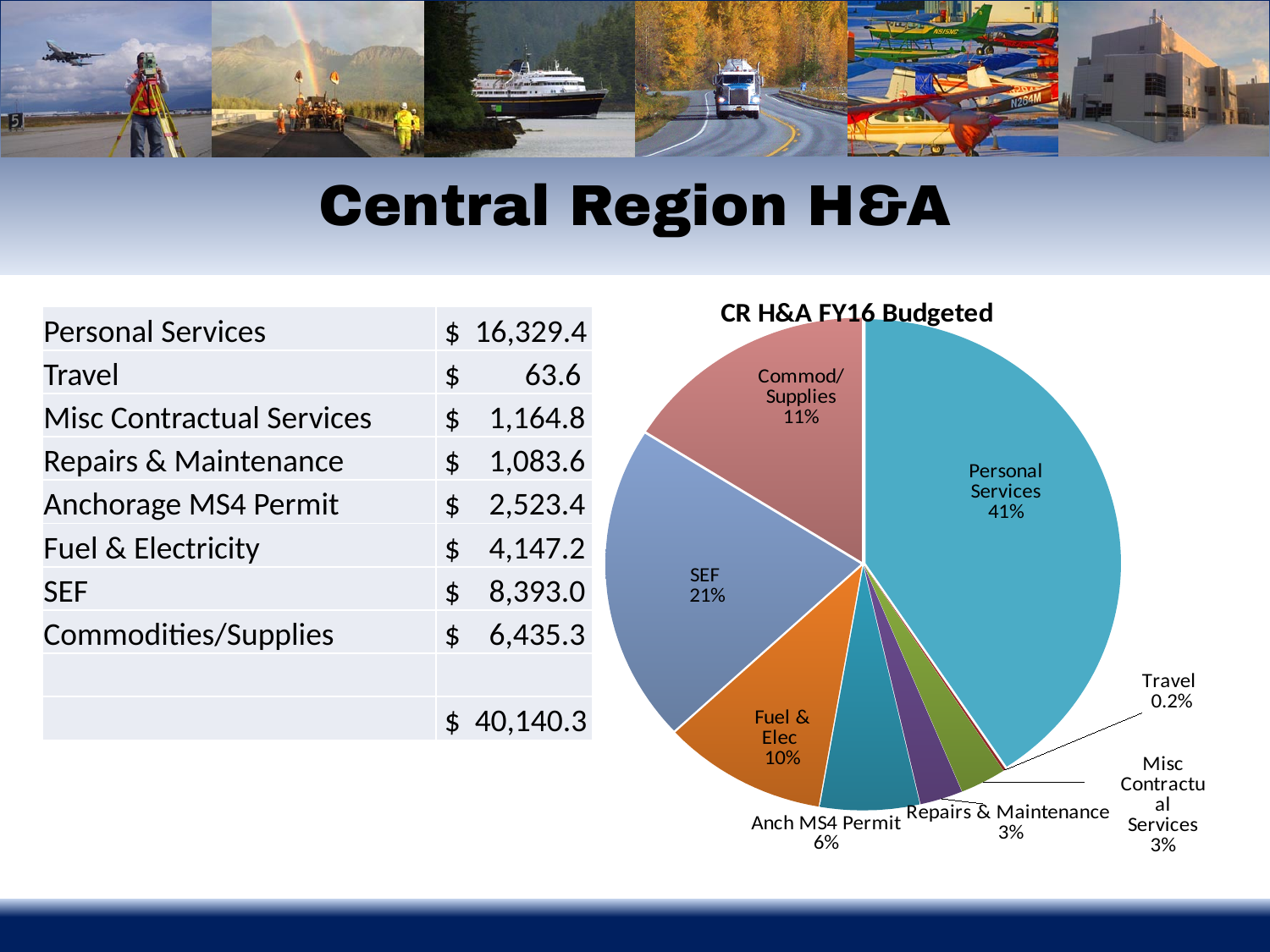

# Central Region H&A

### Chart: CR H&A FY16 Budgeted

| Category |  |
|---|---|
| *Personal Services | 16329.4 |
| Travel  | 63.6 |
| Misc Contractual Services | 1164.8 |
| Repairs & Maintenance  | 1083.6 |
| Anchorage MS4 Permit | 2523.4 |
| Fuel & Electricity  | 4147.2 |
| SEF  | 8393.0 |
| Commodities/Supplies | 6435.3 |

| Personal Services | $ 16,329.4 |
| --- | --- |
| Travel | $ 63.6 |
| Misc Contractual Services | $ 1,164.8 |
| Repairs & Maintenance | $ 1,083.6 |
| Anchorage MS4 Permit | $ 2,523.4 |
| Fuel & Electricity | $ 4,147.2 |
| SEF | $ 8,393.0 |
| Commodities/Supplies | $ 6,435.3 |
|  |  |
|  | $ 40,140.3 |